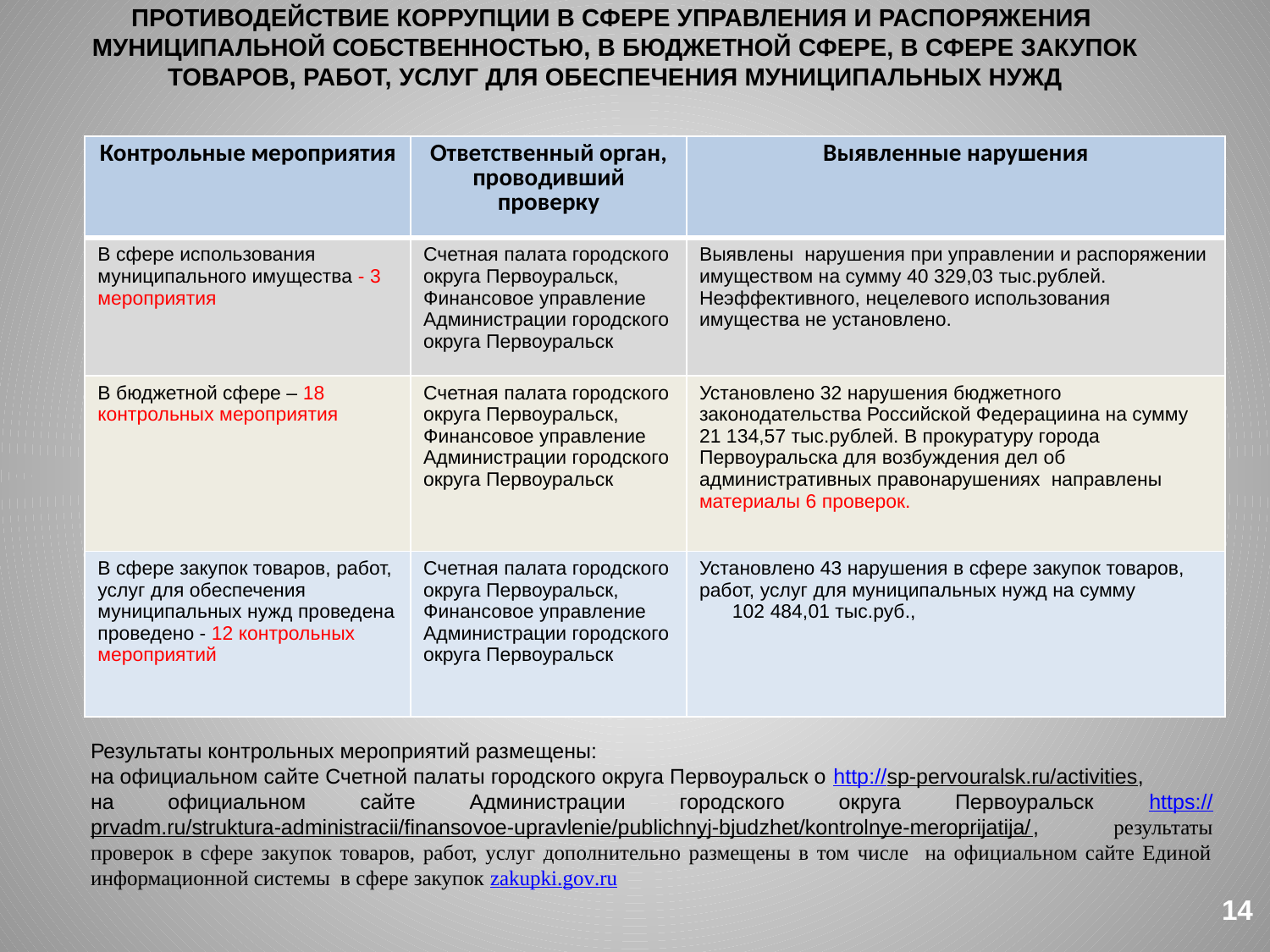

ПРОТИВОДЕЙСТВИЕ КОРРУПЦИИ В СФЕРЕ УПРАВЛЕНИЯ И РАСПОРЯЖЕНИЯ  МУНИЦИПАЛЬНОЙ СОБСТВЕННОСТЬЮ, В БЮДЖЕТНОЙ СФЕРЕ, В СФЕРЕ ЗАКУПОК ТОВАРОВ, РАБОТ, УСЛУГ ДЛЯ ОБЕСПЕЧЕНИЯ МУНИЦИПАЛЬНЫХ НУЖД
| Контрольные мероприятия | Ответственный орган, проводивший проверку | Выявленные нарушения |
| --- | --- | --- |
| В сфере использования муниципального имущества - 3 мероприятия | Счетная палата городского округа Первоуральск, Финансовое управление Администрации городского округа Первоуральск | Выявлены нарушения при управлении и распоряжении имуществом на сумму 40 329,03 тыс.рублей. Неэффективного, нецелевого использования имущества не установлено. |
| В бюджетной сфере – 18 контрольных мероприятия | Счетная палата городского округа Первоуральск, Финансовое управление Администрации городского округа Первоуральск | Установлено 32 нарушения бюджетного законодательства Российской Федерациина на сумму 21 134,57 тыс.рублей. В прокуратуру города Первоуральска для возбуждения дел об административных правонарушениях направлены материалы 6 проверок. |
| В сфере закупок товаров, работ, услуг для обеспечения муниципальных нужд проведена проведено - 12 контрольных мероприятий | Счетная палата городского округа Первоуральск, Финансовое управление Администрации городского округа Первоуральск | Установлено 43 нарушения в сфере закупок товаров, работ, услуг для муниципальных нужд на сумму 102 484,01 тыс.руб., |
Результаты контрольных мероприятий размещены:
на официальном сайте Счетной палаты городского округа Первоуральск о http://sp-pervouralsk.ru/activities,
на официальном сайте Администрации городского округа Первоуральск https://prvadm.ru/struktura-administracii/finansovoe-upravlenie/publichnyj-bjudzhet/kontrolnye-meroprijatija/, результаты проверок в сфере закупок товаров, работ, услуг дополнительно размещены в том числе  на официальном сайте Единой информационной системы  в сфере закупок zakupki.gov.ru
14